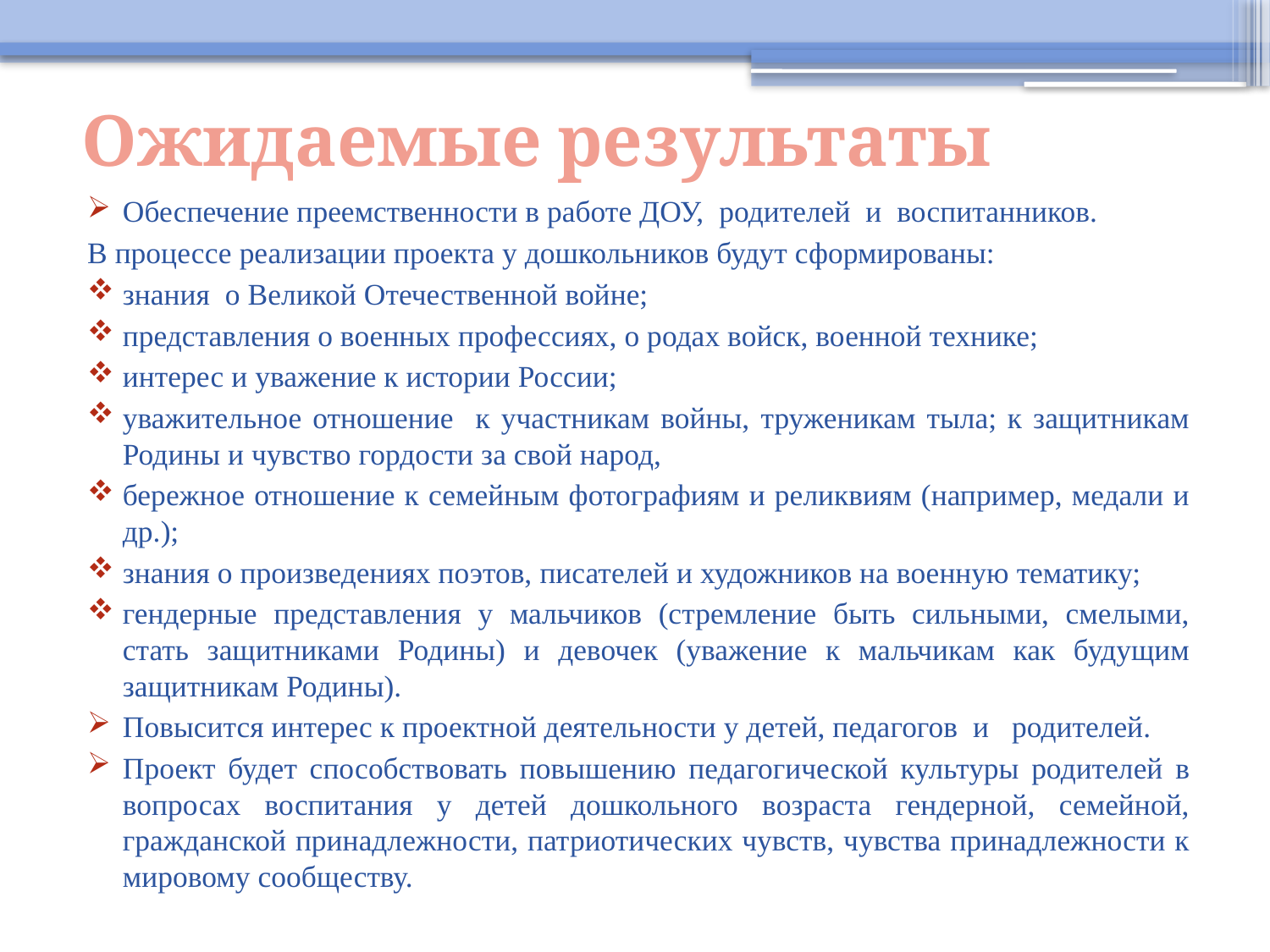

# Ожидаемые результаты
Обеспечение преемственности в работе ДОУ,  родителей  и  воспитанников.
В процессе реализации проекта у дошкольников будут сформированы:
знания  о Великой Отечественной войне;
представления о военных профессиях, о родах войск, военной технике;
интерес и уважение к истории России;
уважительное отношение  к участникам войны, труженикам тыла; к защитникам Родины и чувство гордости за свой народ,
бережное отношение к семейным фотографиям и реликвиям (например, медали и др.);
знания о произведениях поэтов, писателей и художников на военную тематику;
гендерные представления у мальчиков (стремление быть сильными, смелыми, стать защитниками Родины) и девочек (уважение к мальчикам как будущим защитникам Родины).
Повысится интерес к проектной деятельности у детей, педагогов  и   родителей.
Проект будет способствовать повышению педагогической культуры родителей в вопросах воспитания у детей дошкольного возраста гендерной, семейной, гражданской принадлежности, патриотических чувств, чувства принадлежности к мировому сообществу.